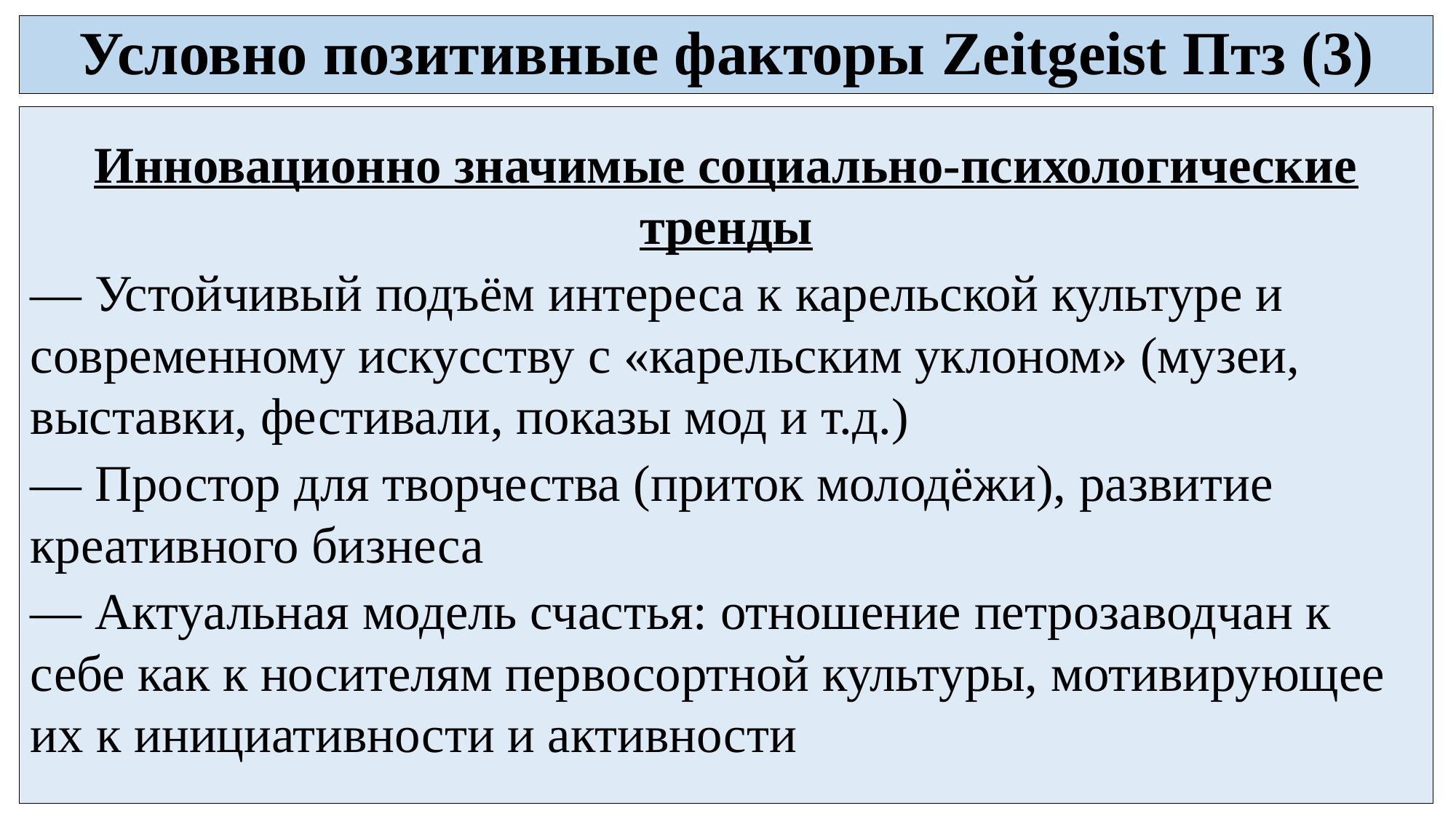

# Условно позитивные факторы Zeitgeist Птз (3)

Инновационно значимые социально-психологические тренды
— Устойчивый подъём интереса к карельской культуре и современному искусству с «карельским уклоном» (музеи, выставки, фестивали, показы мод и т.д.)
— Простор для творчества (приток молодёжи), развитие креативного бизнеса
— Актуальная модель счастья: отношение петрозаводчан к себе как к носителям первосортной культуры, мотивирующее их к инициативности и активности